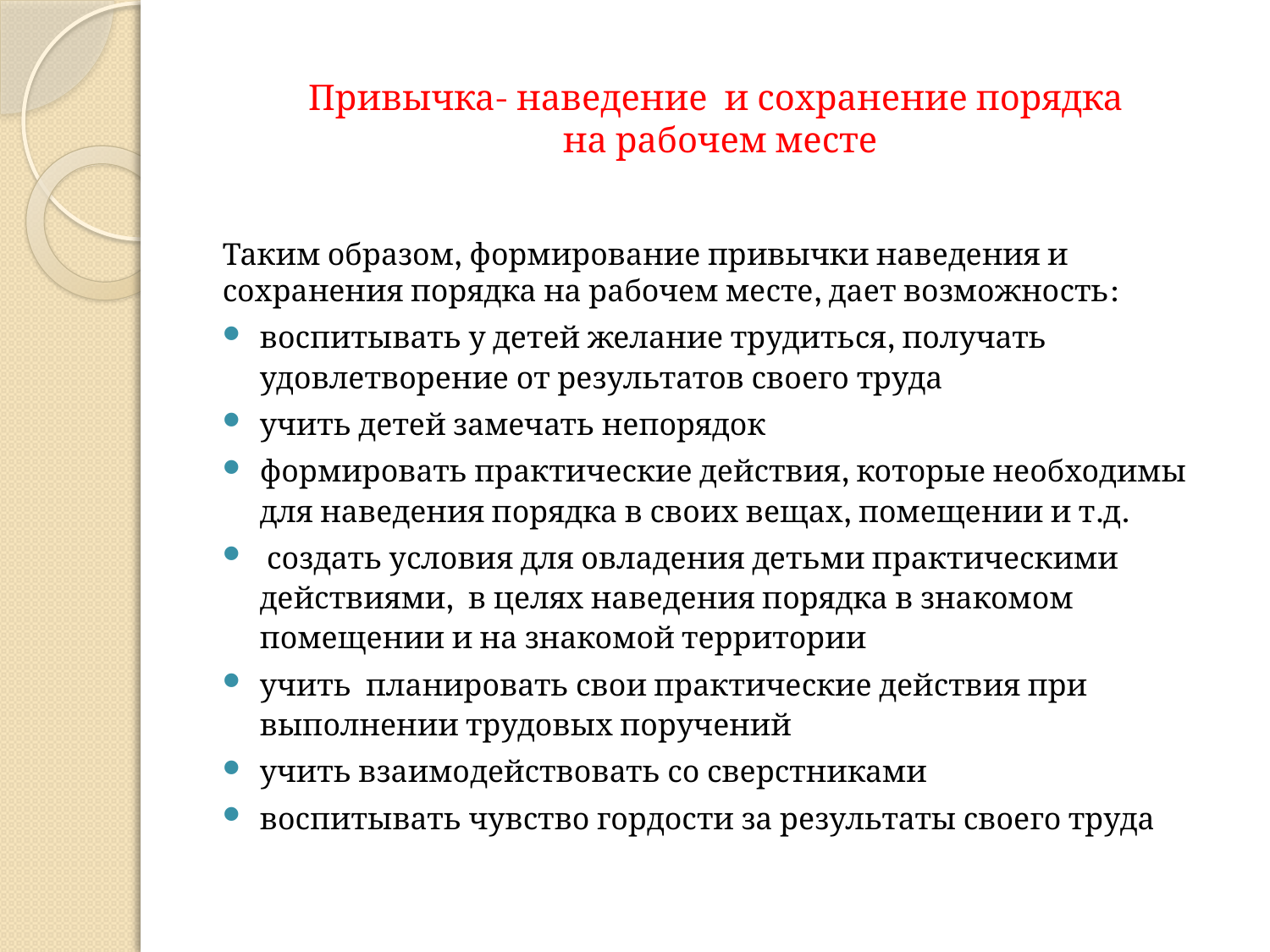

# Привычка- наведение  и сохранение порядка на рабочем месте

Таким образом, формирование привычки наведения и сохранения порядка на рабочем месте, дает возможность:
воспитывать у детей желание трудиться, получать удовлетворение от результатов своего труда
учить детей замечать непорядок
формировать практические действия, которые необходимы  для наведения порядка в своих вещах, помещении и т.д.
 создать условия для овладения детьми практическими действиями,  в целях наведения порядка в знакомом помещении и на знакомой территории
учить  планировать свои практические действия при выполнении трудовых поручений
учить взаимодействовать со сверстниками
воспитывать чувство гордости за результаты своего труда